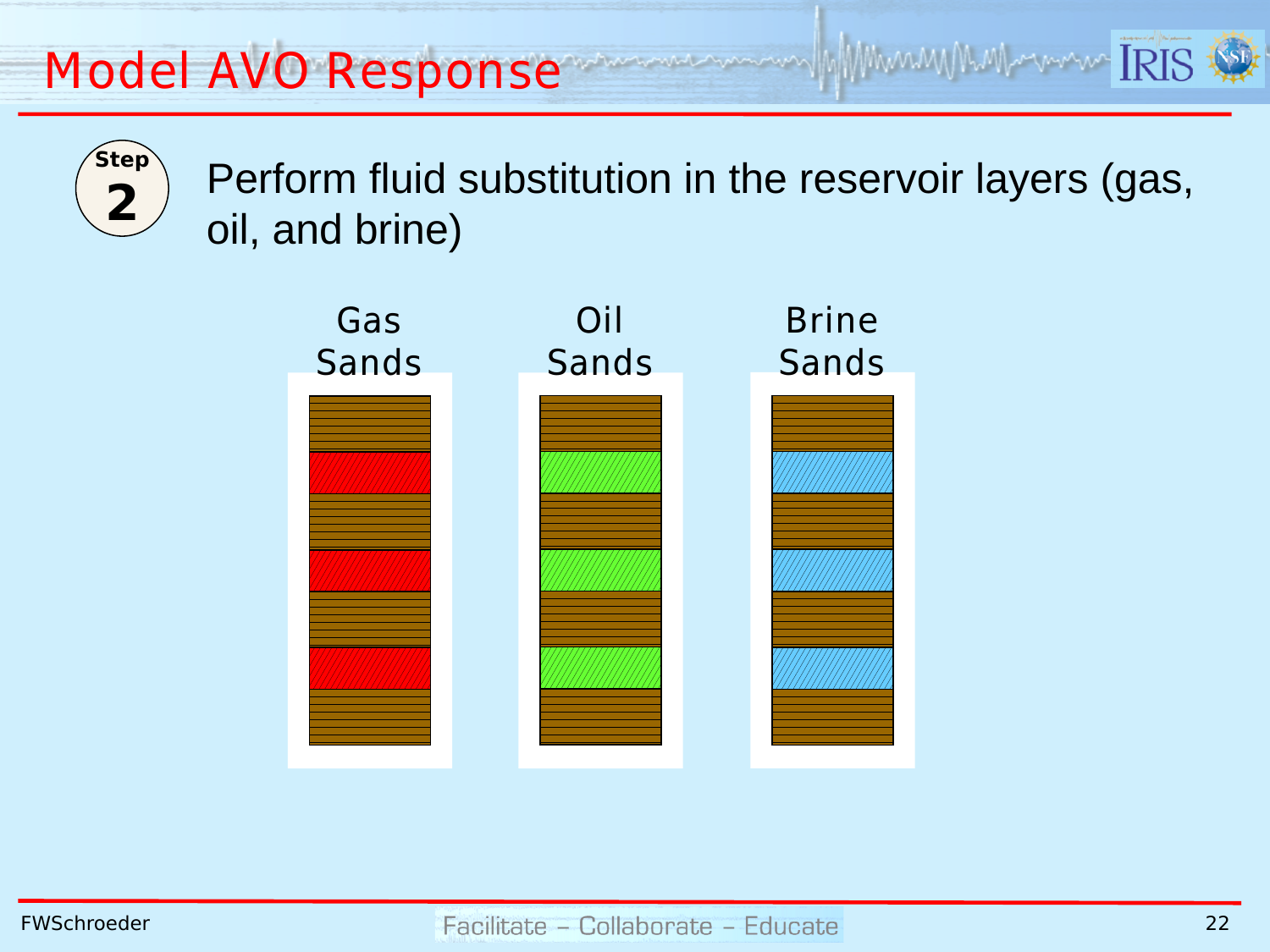

# Model AVO Response
Step
2

Perform fluid substitution in the reservoir layers (gas, oil, and brine)
Gas
Sands
Oil
Sands
Brine
Sands